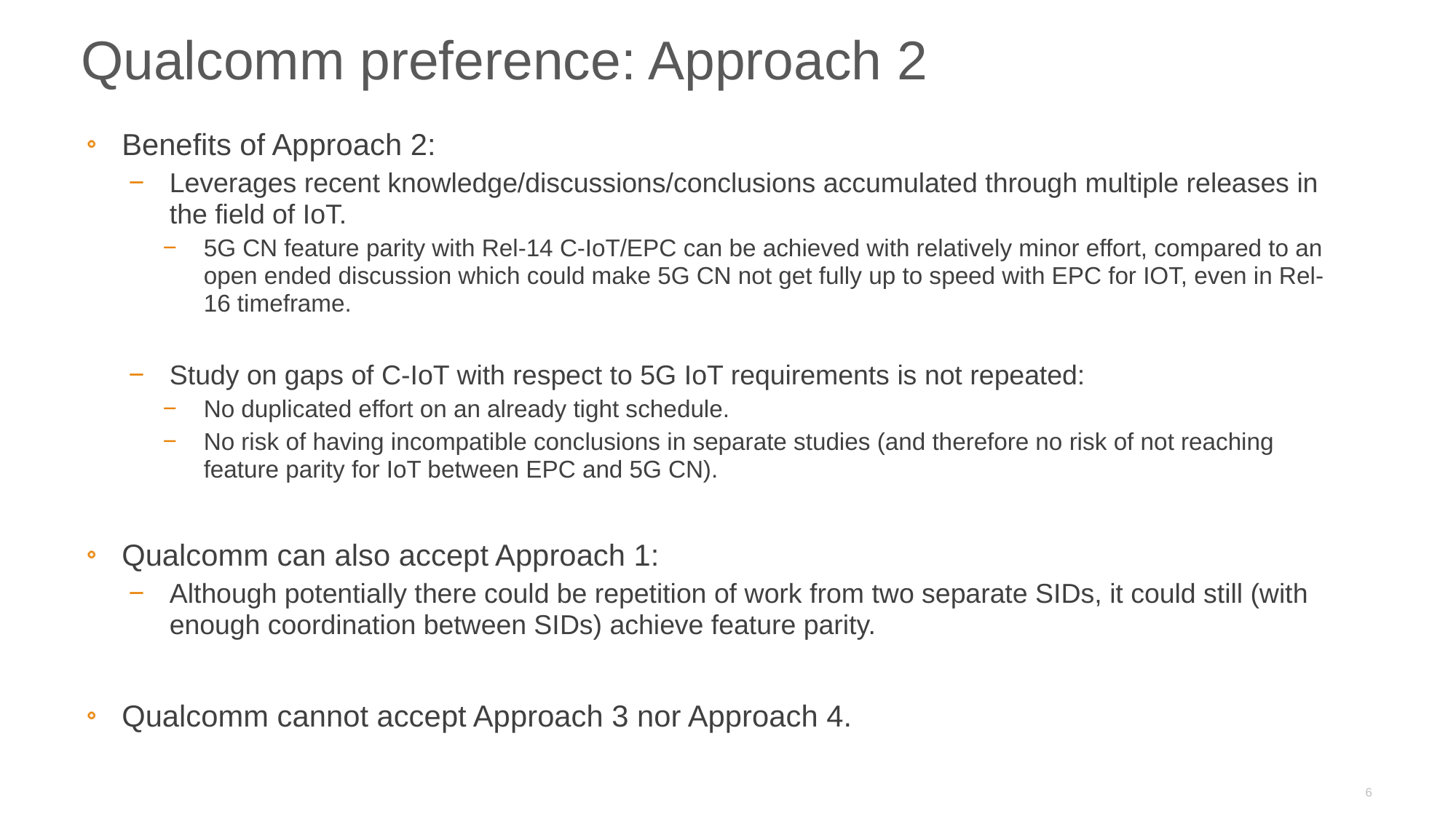

# Qualcomm preference: Approach 2
Benefits of Approach 2:
Leverages recent knowledge/discussions/conclusions accumulated through multiple releases in the field of IoT.
5G CN feature parity with Rel-14 C-IoT/EPC can be achieved with relatively minor effort, compared to an open ended discussion which could make 5G CN not get fully up to speed with EPC for IOT, even in Rel-16 timeframe.

Study on gaps of C-IoT with respect to 5G IoT requirements is not repeated:
No duplicated effort on an already tight schedule.
No risk of having incompatible conclusions in separate studies (and therefore no risk of not reaching feature parity for IoT between EPC and 5G CN).

Qualcomm can also accept Approach 1:
Although potentially there could be repetition of work from two separate SIDs, it could still (with enough coordination between SIDs) achieve feature parity.

Qualcomm cannot accept Approach 3 nor Approach 4.